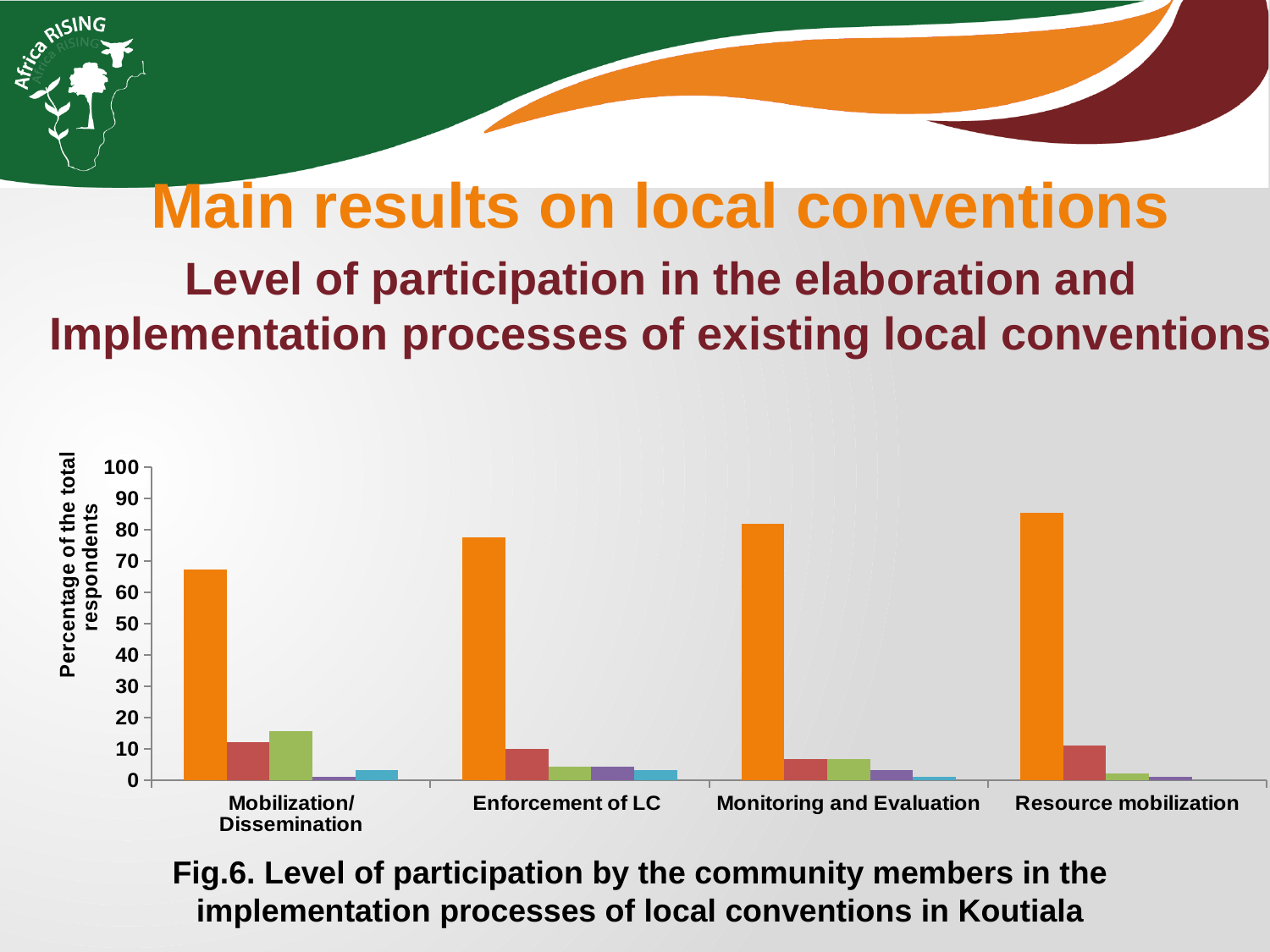

Main results on local conventions
Level of participation in the elaboration and Implementation processes of existing local conventions

### Chart

| Category | None | Low | Average | High | Very high |
|---|---|---|---|---|---|
| Mobilization/Dissemination | 67.42 | 12.36 | 15.73 | 1.12 | 3.37 |
| Enforcement of LC  | 77.53 | 10.12 | 4.49 | 4.49 | 3.37 |
| Monitoring and Evaluation | 82.03 | 6.74 | 6.74 | 3.37 | 1.12 |
| Resource mobilization | 85.39 | 11.24 | 2.25 | 1.12 | 0.0 |
Fig.6. Level of participation by the community members in the implementation processes of local conventions in Koutiala